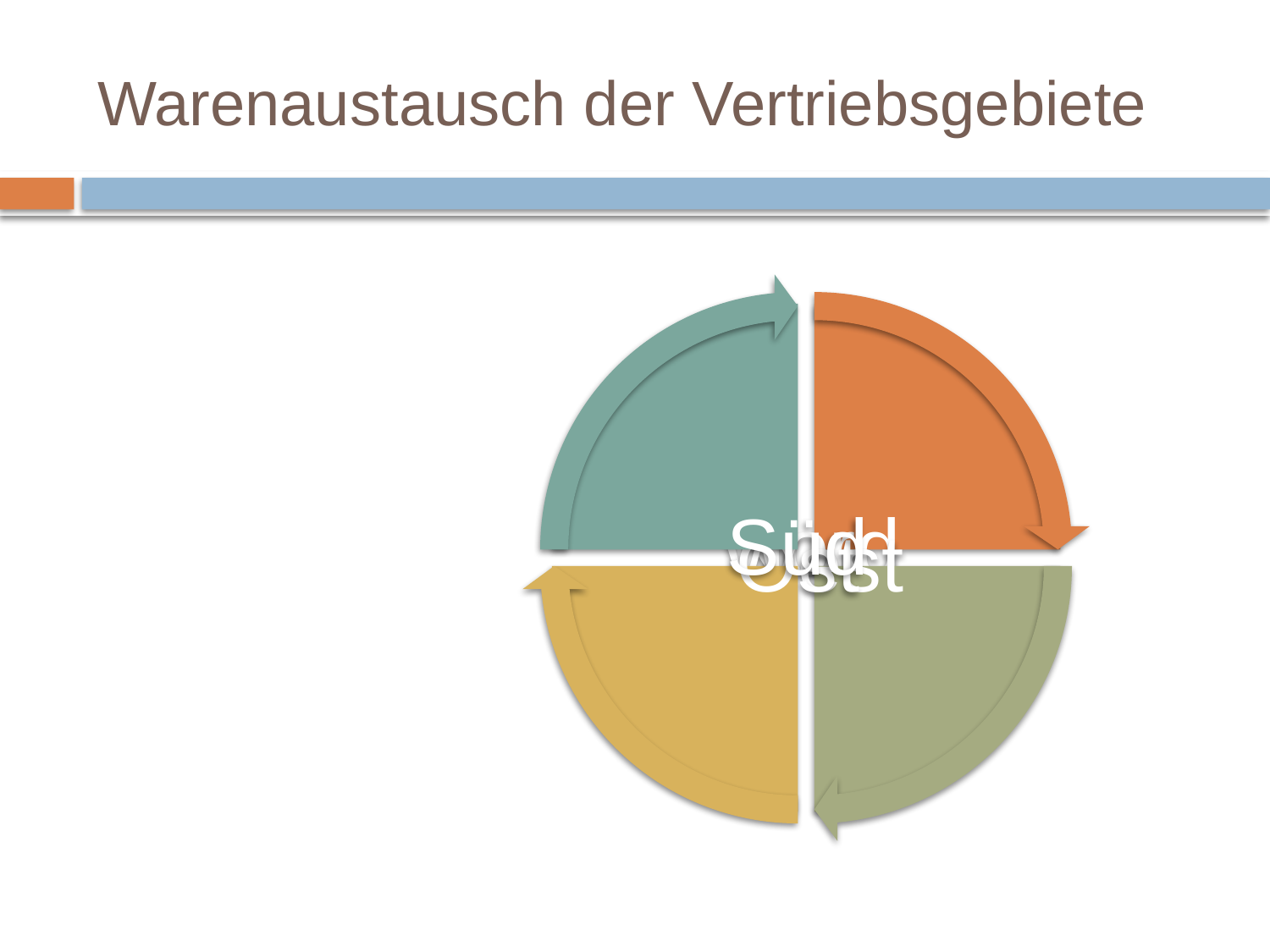

# Warenaustausch der Vertriebsgebiete
Nord
West
Ost
Süd